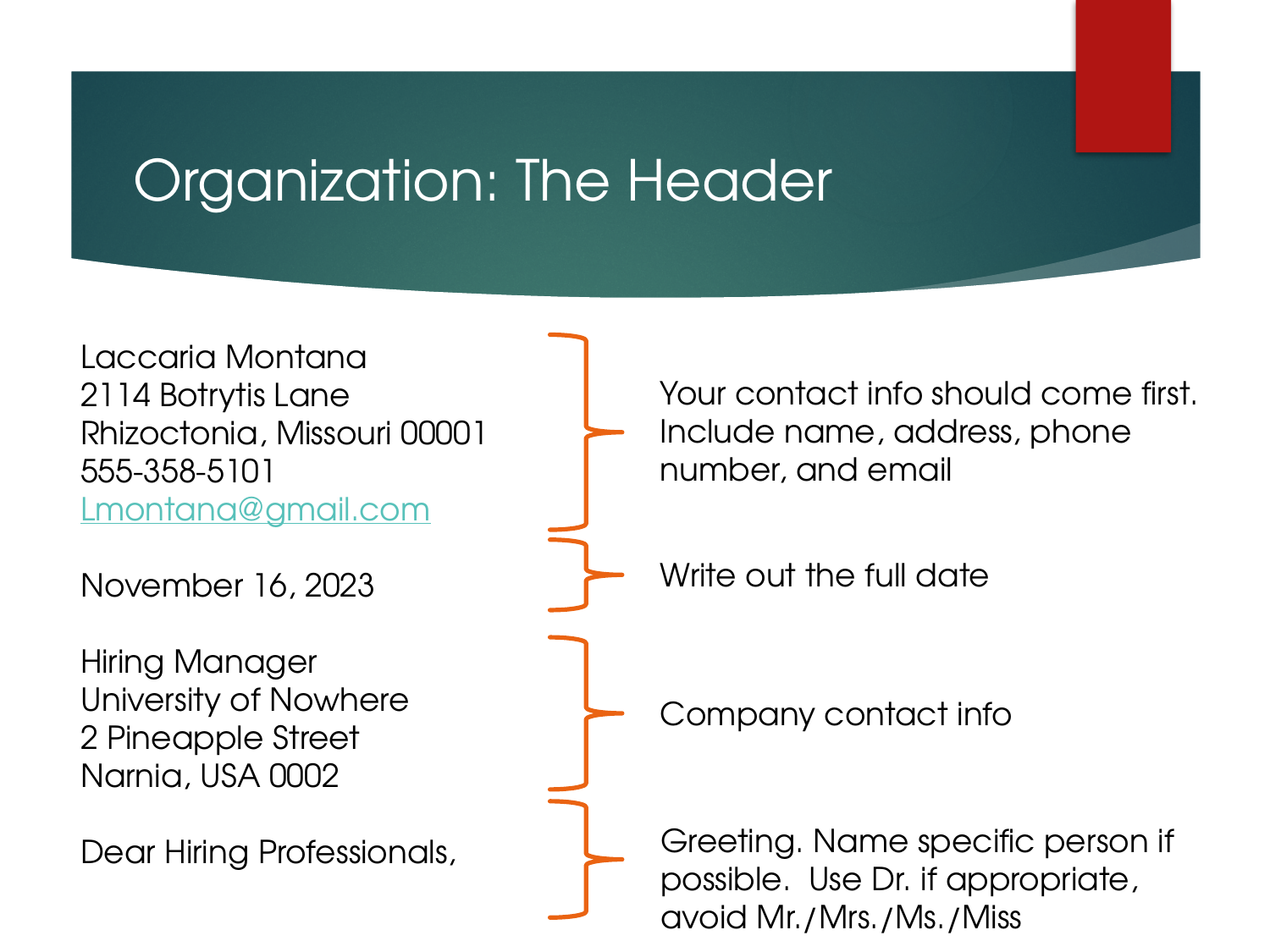

# Organization: The Header
Laccaria Montana
2114 Botrytis Lane
Rhizoctonia, Missouri 00001
555-358-5101
Lmontana@gmail.com

November 16, 2023

Hiring Manager
University of Nowhere
2 Pineapple Street
Narnia, USA 0002

Dear Hiring Professionals,

Your contact info should come first.  Include name, address, phone number, and email

Write out the full date

Company contact info

Greeting. Name specific person if possible.  Use Dr. if appropriate, avoid Mr./Mrs./Ms./Miss